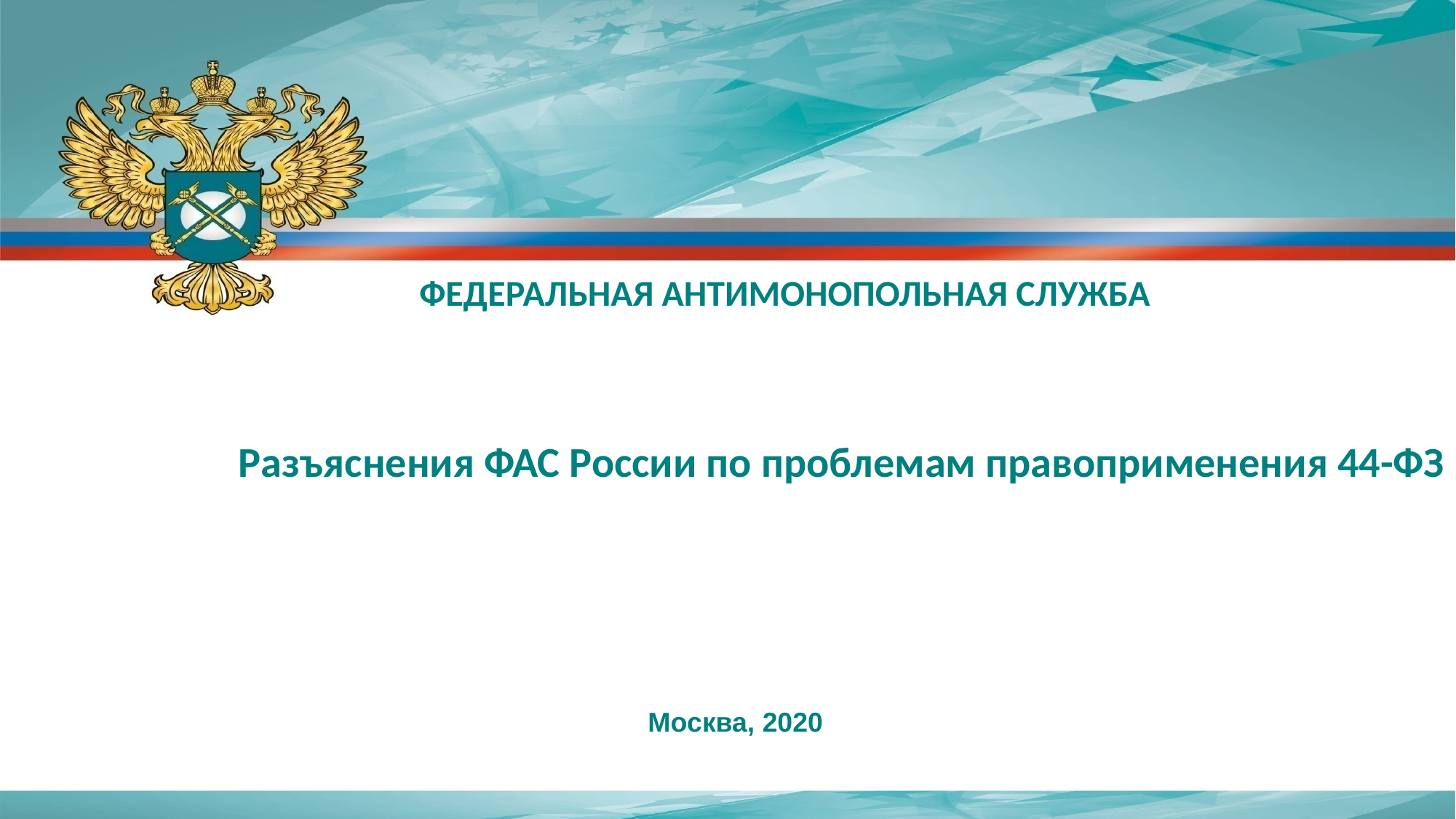

ФЕДЕРАЛЬНАЯ АНТИМОНОПОЛЬНАЯ СЛУЖБА

Разъяснения ФАС России по проблемам правоприменения 44-ФЗ

Москва, 2020